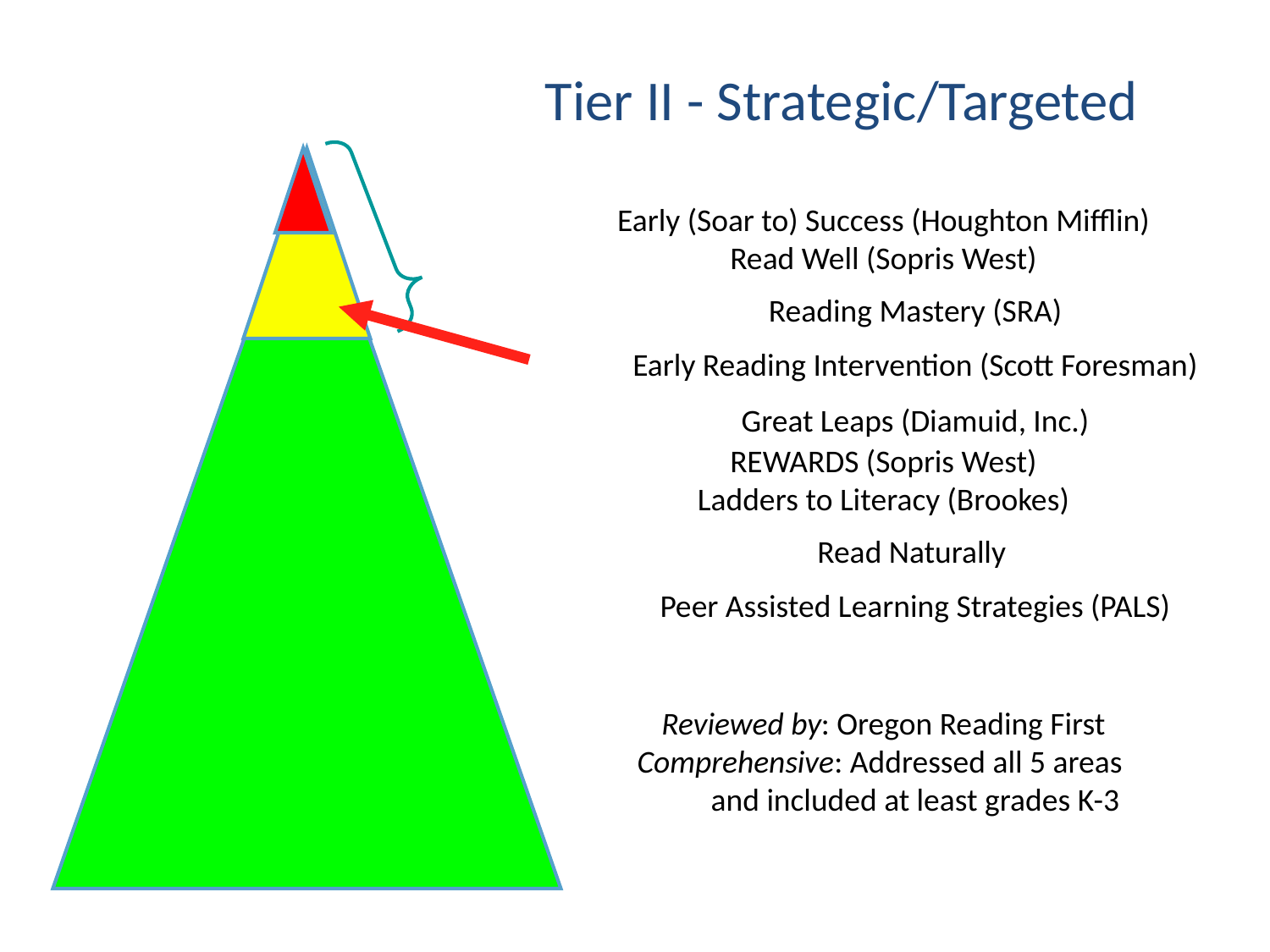

Tier II - Strategic/Targeted

Early (Soar to) Success (Houghton Mifflin)
Read Well (Sopris West)
	Reading Mastery (SRA)
	Early Reading Intervention (Scott Foresman)
	Great Leaps (Diamuid, Inc.)
REWARDS (Sopris West)
Ladders to Literacy (Brookes)
	Read Naturally
	Peer Assisted Learning Strategies (PALS)

Reviewed by: Oregon Reading First
Comprehensive: Addressed all 5 areas
	and included at least grades K-3